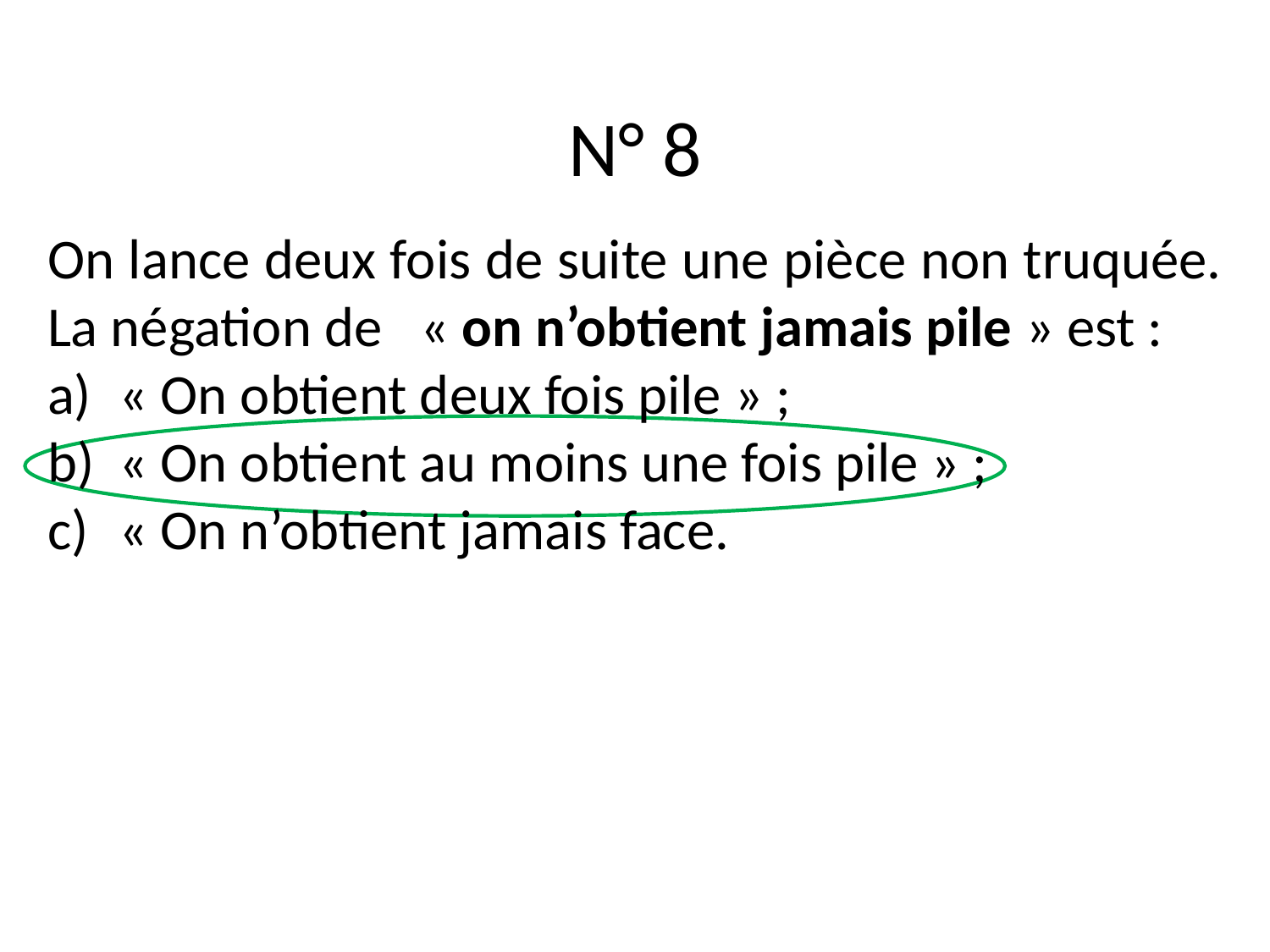

# N° 8

On lance deux fois de suite une pièce non truquée. La négation de   « on n’obtient jamais pile » est :
« On obtient deux fois pile » ;
« On obtient au moins une fois pile » ;
« On n’obtient jamais face.